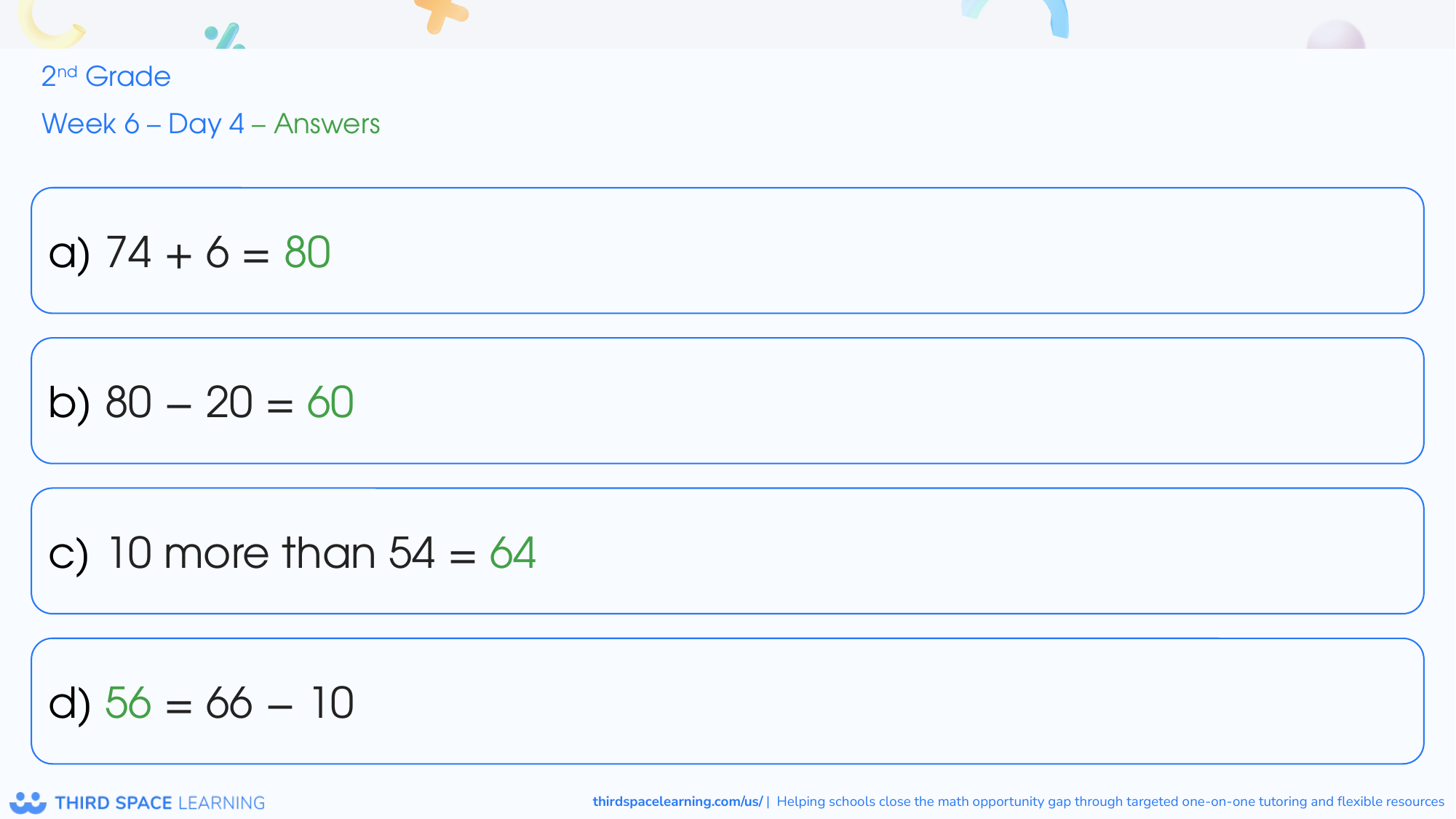

2nd Grade
Week 6 – Day 4 – Answers
74 + 6 = 80
80 − 20 = 60
10 more than 54 = 64
56 = 66 − 10